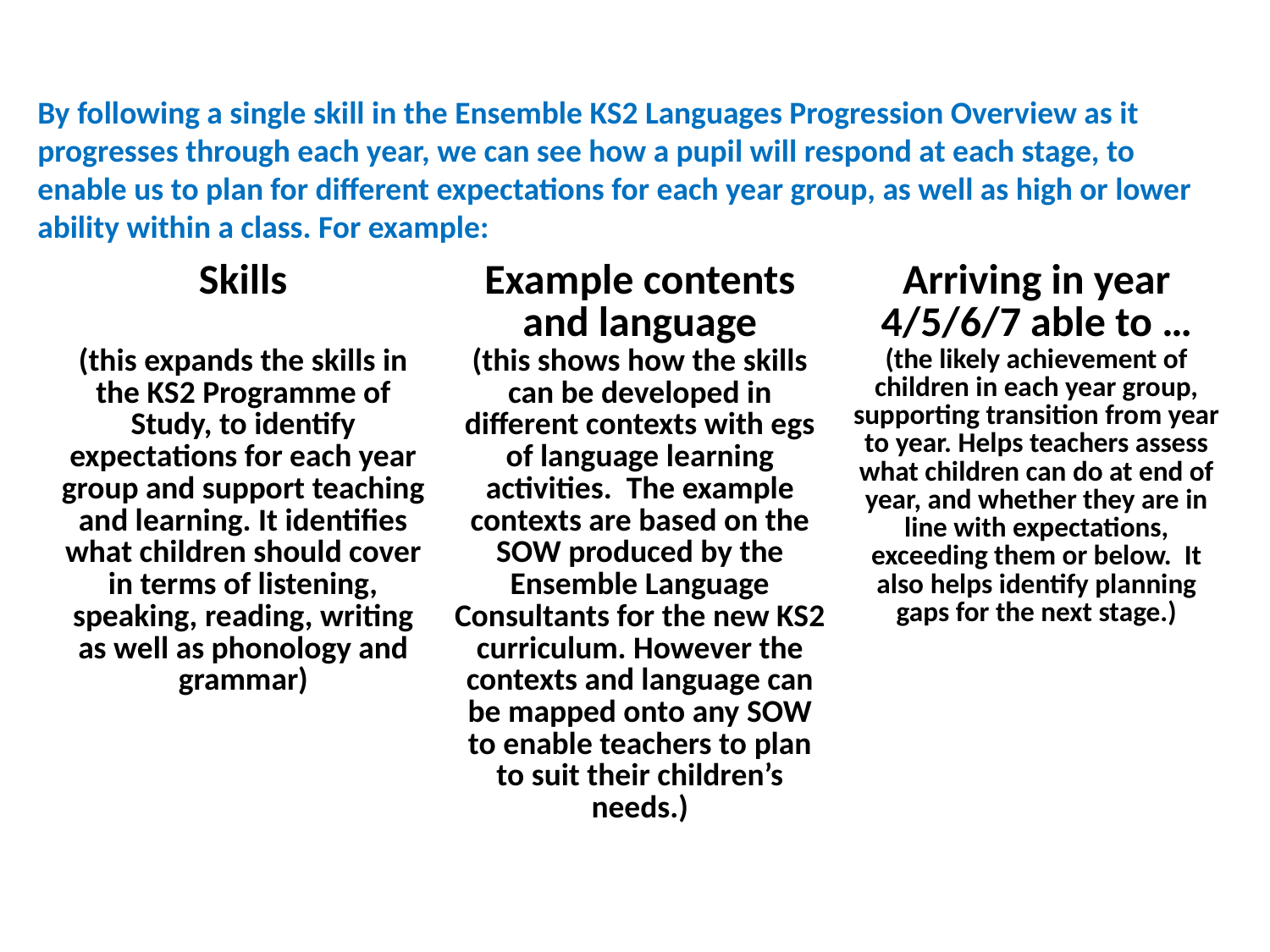

#
By following a single skill in the Ensemble KS2 Languages Progression Overview as it progresses through each year, we can see how a pupil will respond at each stage, to enable us to plan for different expectations for each year group, as well as high or lower ability within a class. For example:
| Skills (this expands the skills in the KS2 Programme of Study, to identify expectations for each year group and support teaching and learning. It identifies what children should cover in terms of listening, speaking, reading, writing as well as phonology and grammar) | Example contents and language (this shows how the skills can be developed in different contexts with egs of language learning activities. The example contexts are based on the SOW produced by the Ensemble Language Consultants for the new KS2 curriculum. However the contexts and language can be mapped onto any SOW to enable teachers to plan to suit their children’s needs.) | Arriving in year 4/5/6/7 able to … (the likely achievement of children in each year group, supporting transition from year to year. Helps teachers assess what children can do at end of year, and whether they are in line with expectations, exceeding them or below. It also helps identify planning gaps for the next stage.) |
| --- | --- | --- |